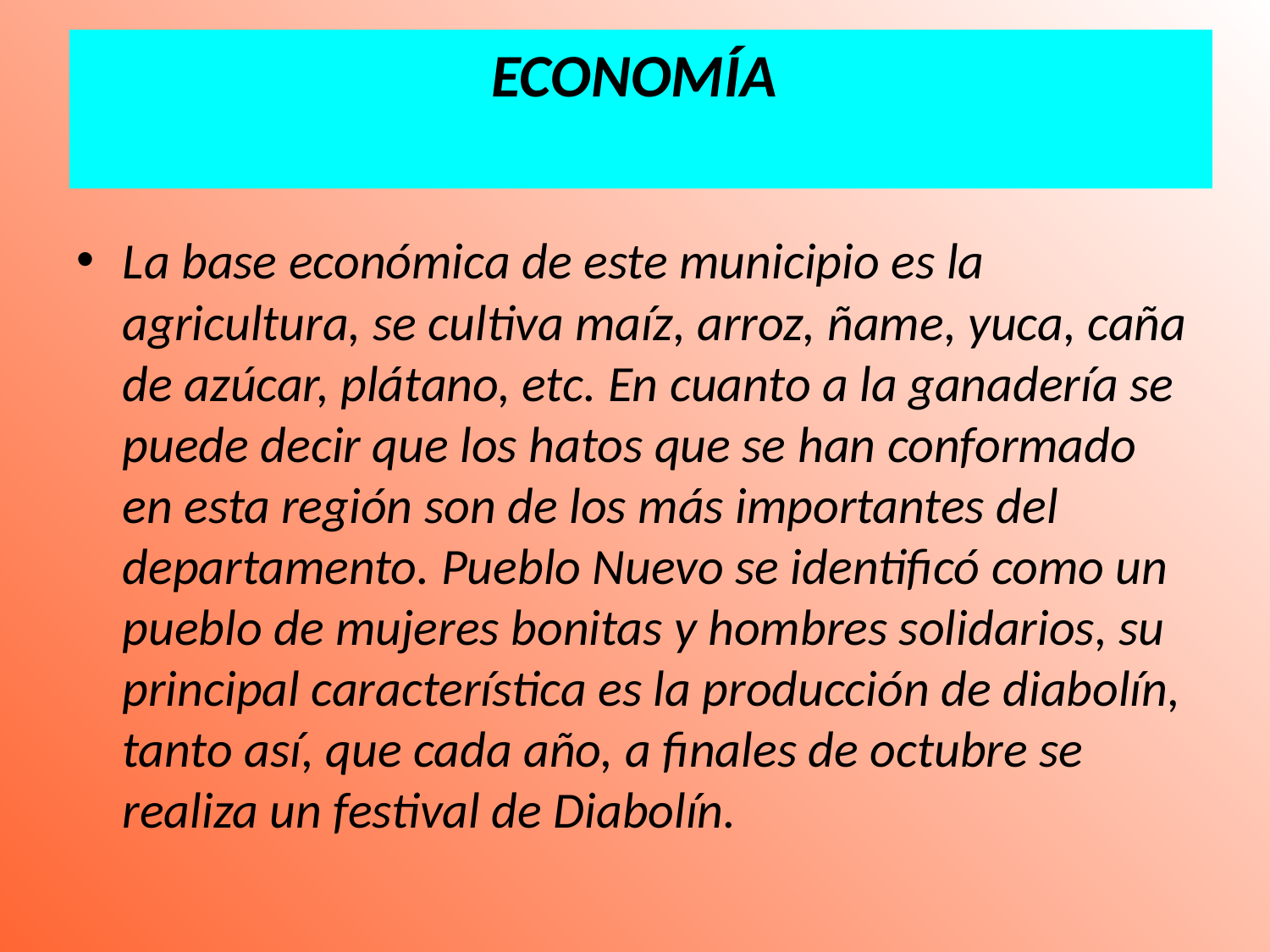

# ECONOMÍA
La base económica de este municipio es la agricultura, se cultiva maíz, arroz, ñame, yuca, caña de azúcar, plátano, etc. En cuanto a la ganadería se puede decir que los hatos que se han conformado en esta región son de los más importantes del departamento. Pueblo Nuevo se identificó como un pueblo de mujeres bonitas y hombres solidarios, su principal característica es la producción de diabolín, tanto así, que cada año, a finales de octubre se realiza un festival de Diabolín.